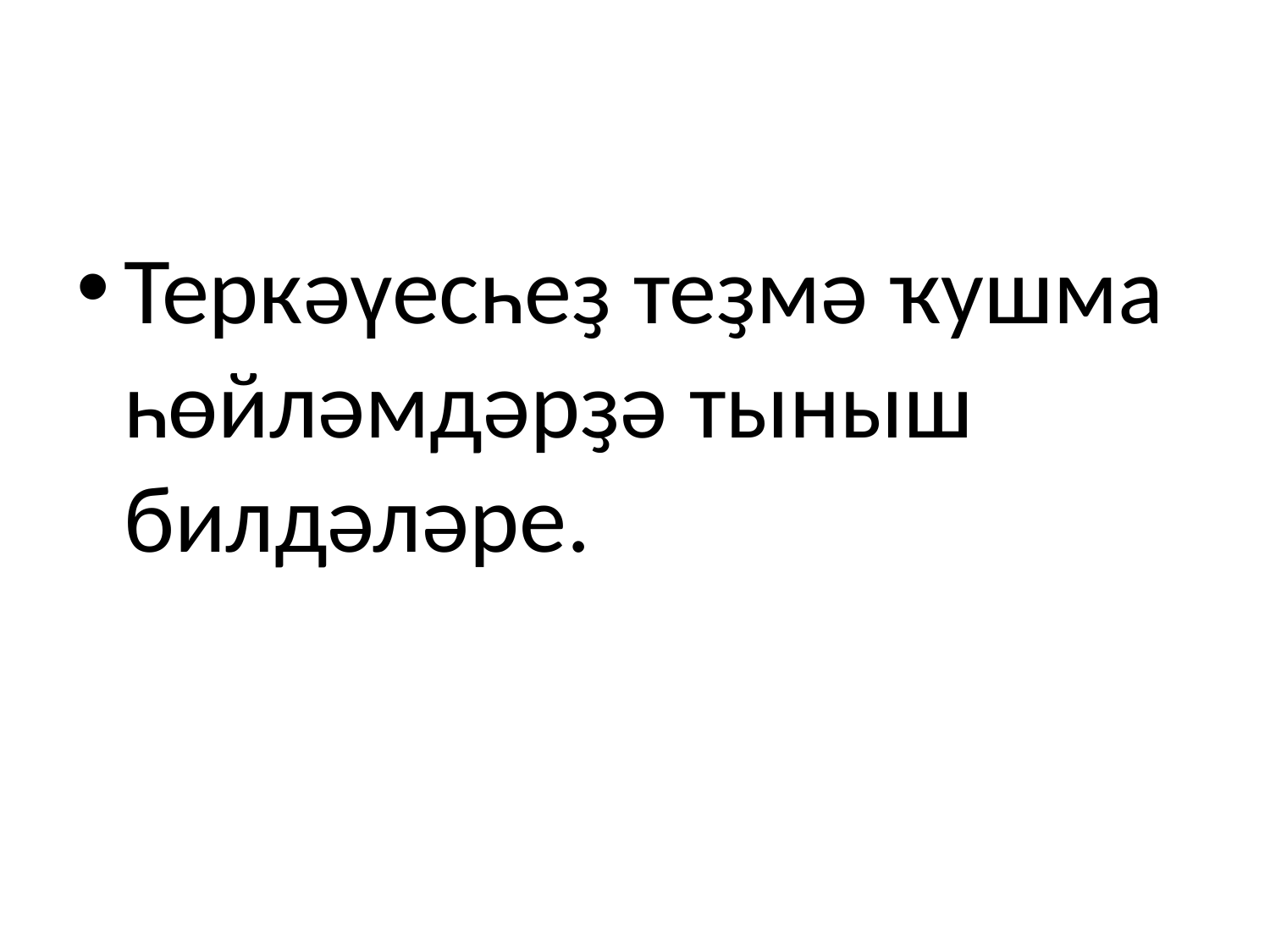

#
Теркәүесһеҙ теҙмә ҡушма һөйләмдәрҙә тыныш билдәләре.